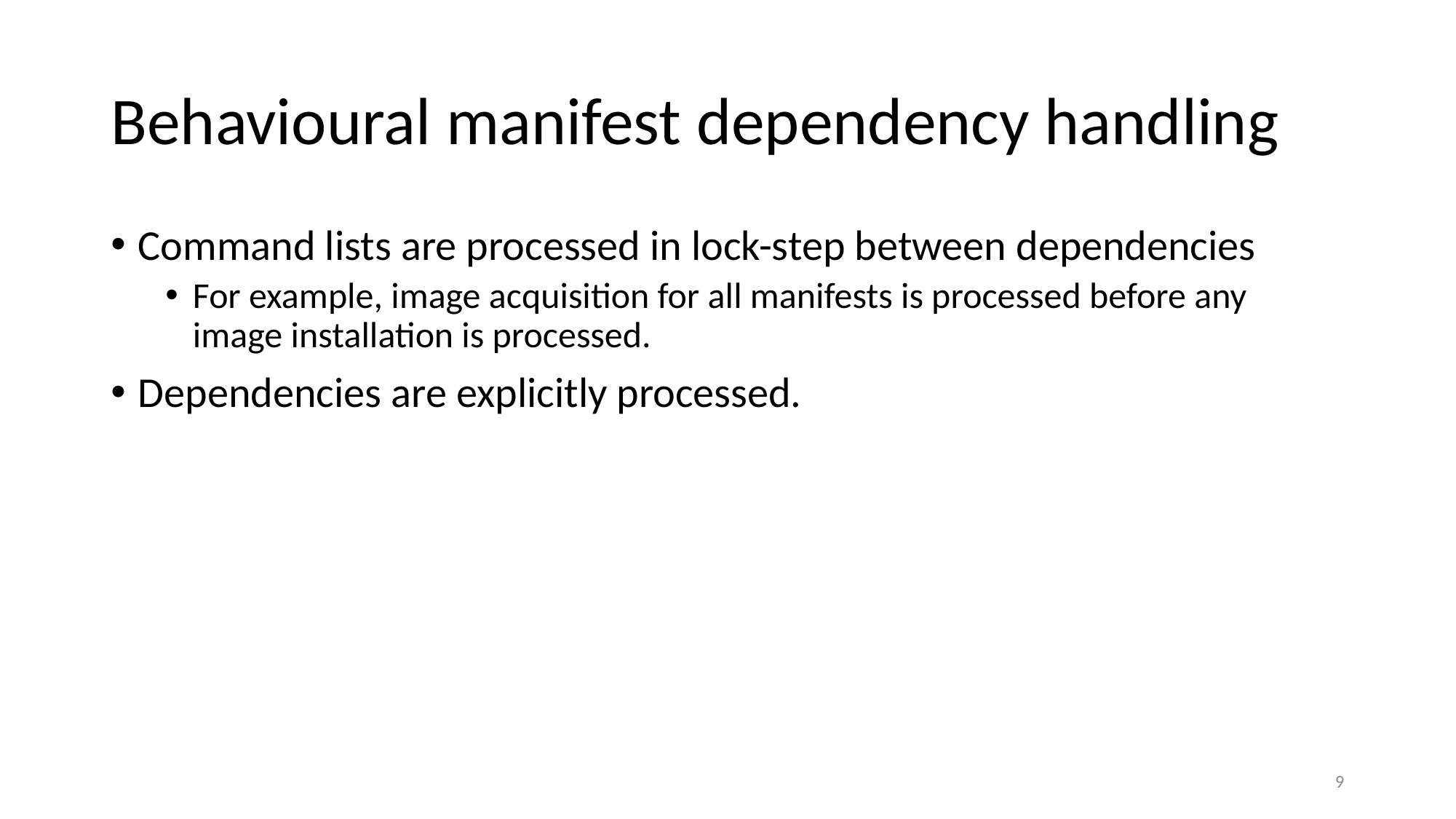

# Behavioural manifest dependency handling
Command lists are processed in lock-step between dependencies
For example, image acquisition for all manifests is processed before any image installation is processed.
Dependencies are explicitly processed.
9